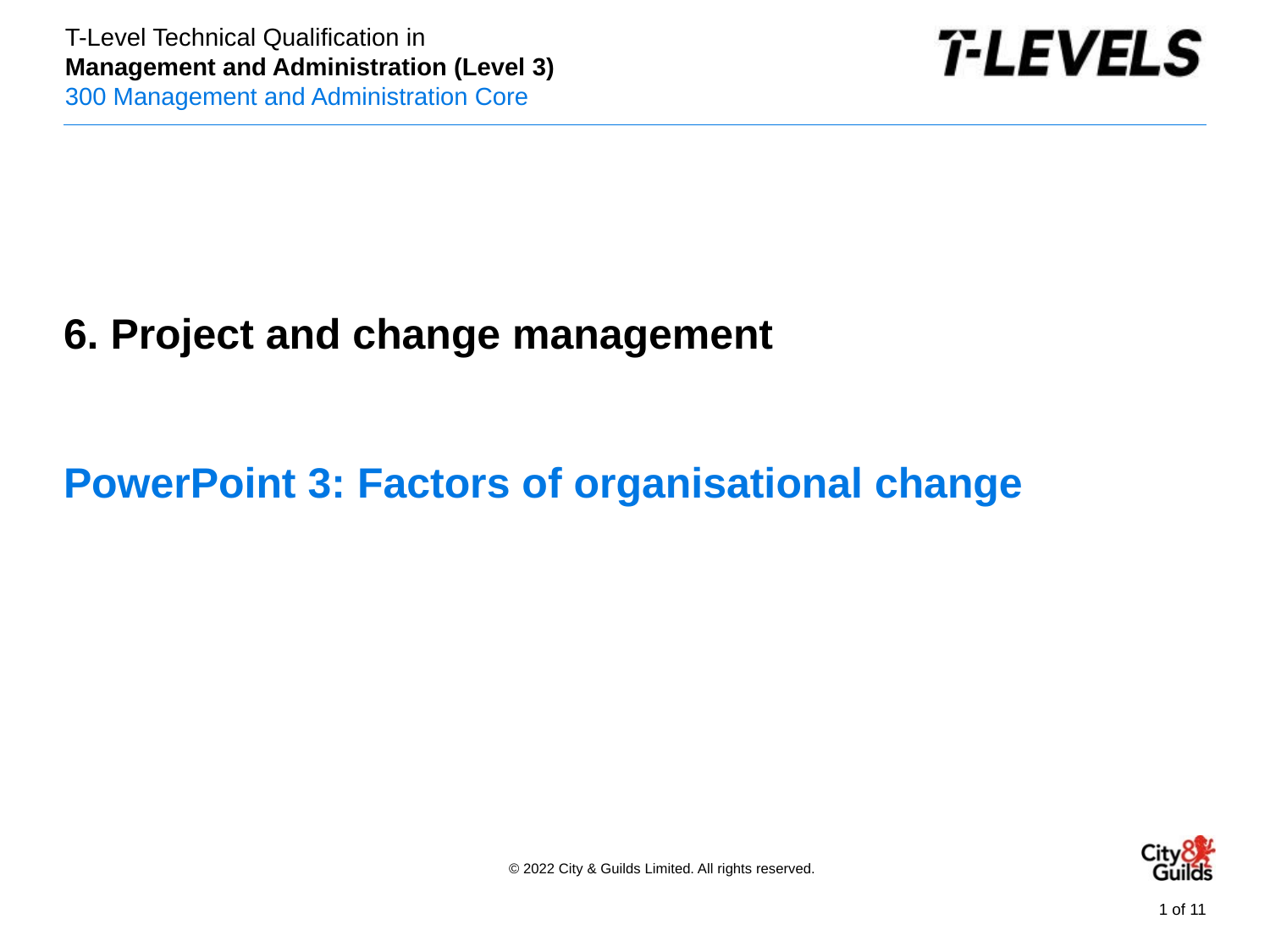

PowerPoint presentation
6. Project and change management
# PowerPoint 3: Factors of organisational change